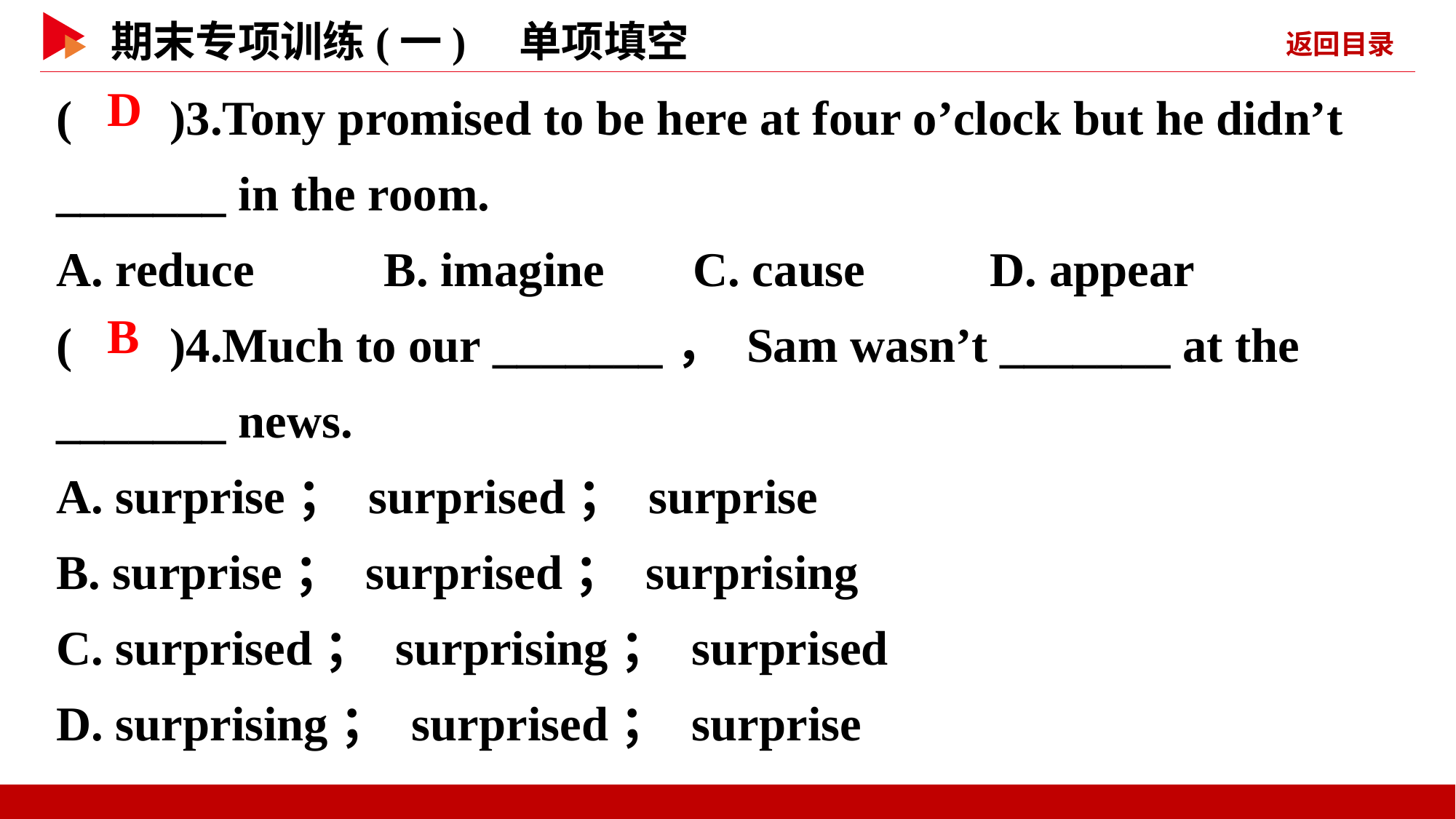

(        )3.Tony promised to be here at four o’clock but he didn’t _______ in the room.
A. reduce	         B. imagine        C. cause	     D. appear
(        )4.Much to our _______， Sam wasn’t _______ at the _______ news.
A. surprise； surprised； surprise
B. surprise； surprised； surprising
C. surprised； surprising； surprised
D. surprising； surprised； surprise
   D
   B